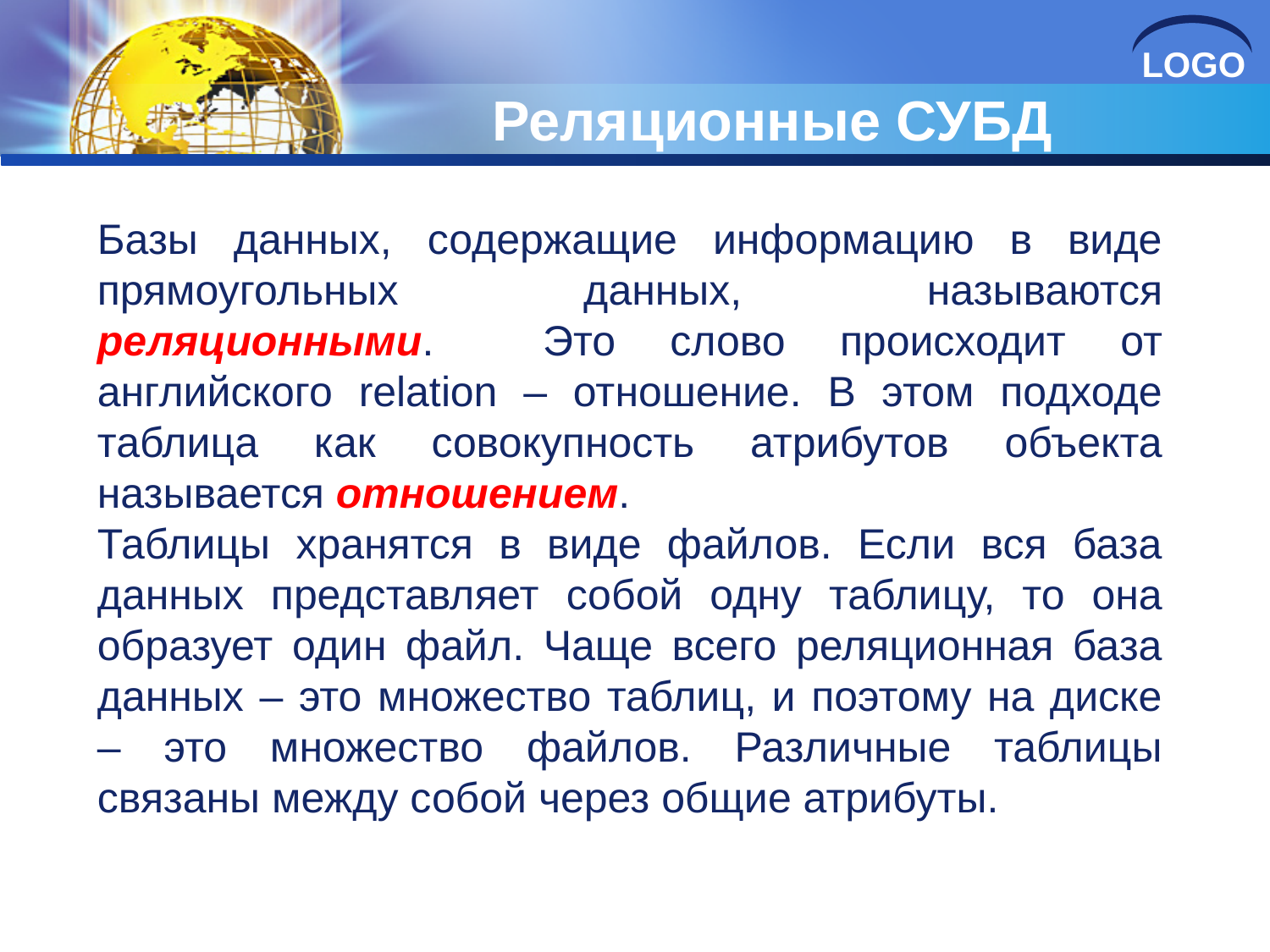

# Реляционные СУБД
Базы данных, содержащие информацию в виде прямоугольных данных, называются реляционными.  Это слово происходит от английского relation – отношение. В этом подходе таблица как совокупность атрибутов объекта называется отношением.
Таблицы хранятся в виде файлов. Если вся база данных представляет собой одну таблицу, то она образует один файл. Чаще всего реляционная база данных – это множество таблиц, и поэтому на диске – это множество файлов. Различные таблицы связаны между собой через общие атрибуты.